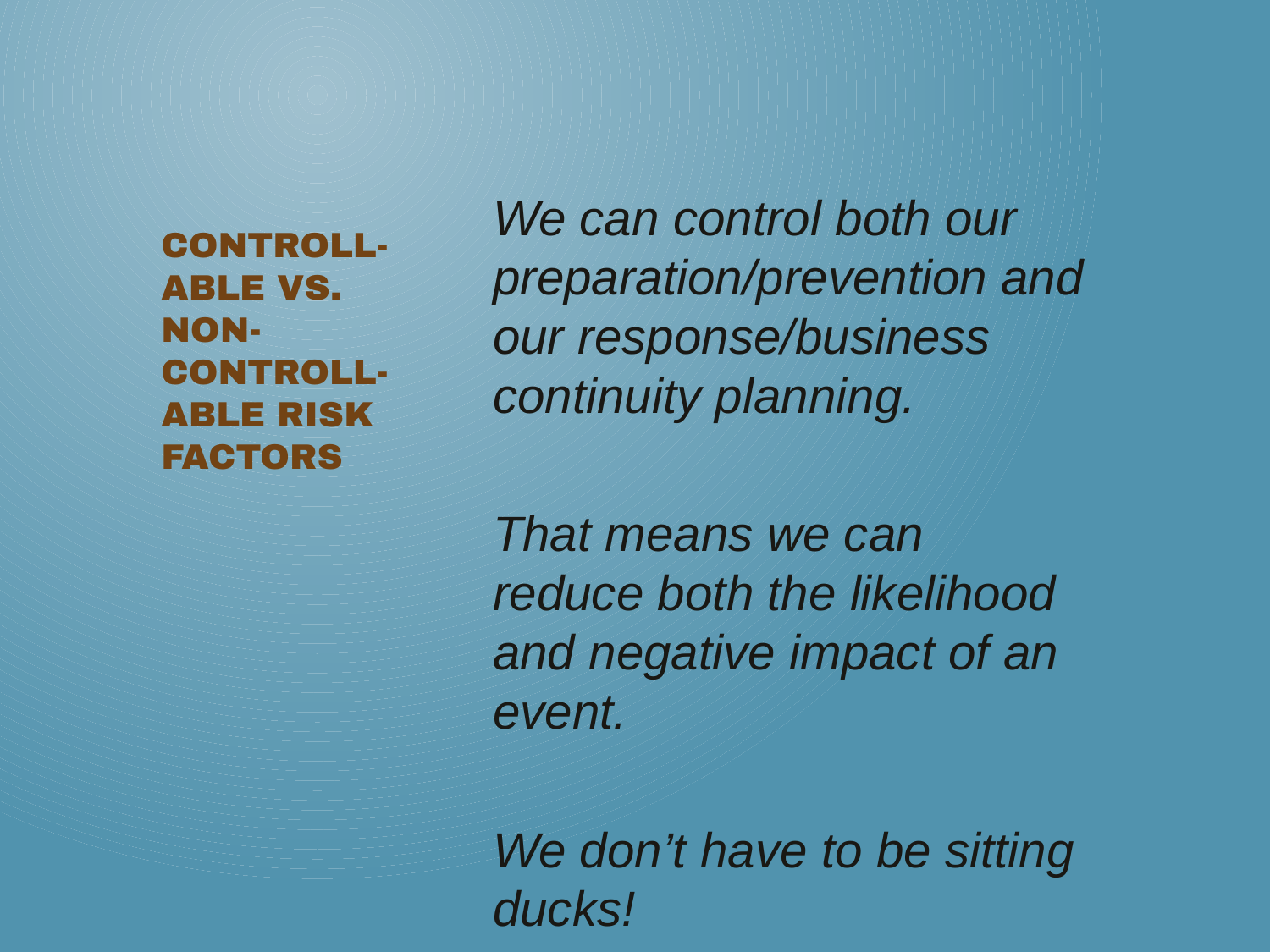

We can control both our preparation/prevention and our response/business continuity planning.

That means we can reduce both the likelihood and negative impact of an event.

We don’t have to be sitting ducks!
# Controll-able vs. non-controll-able risk factors